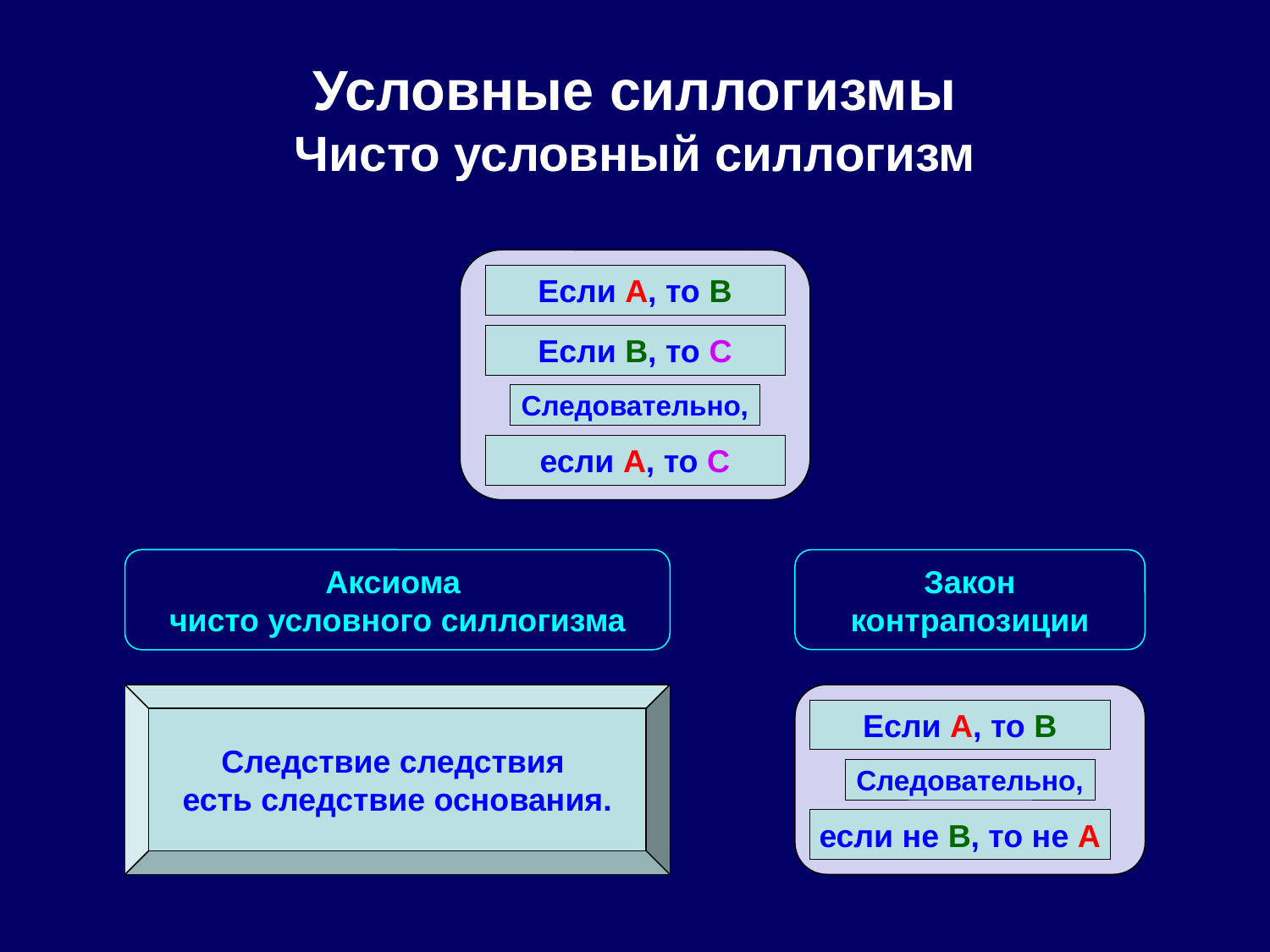

# Условные силлогизмы Чисто условный силлогизм

Если A, то B
Если B, то C
Следовательно,
если A, то C
Аксиома
чисто условного силлогизма
Закон контрапозиции
Следствие следствия
есть следствие основания.

Если A, то B
Следовательно,
если не B, то не A